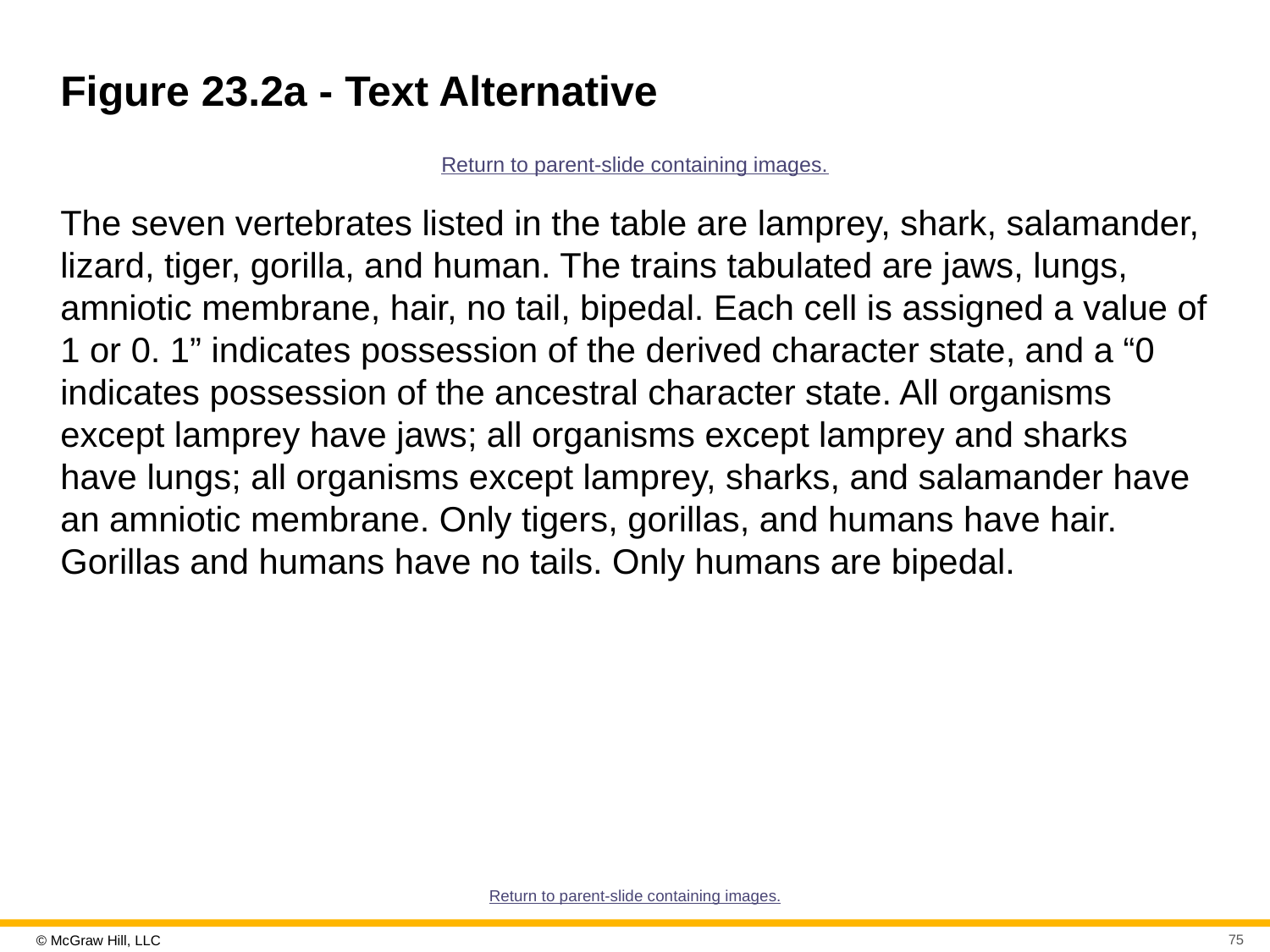

# Figure 23.2a - Text Alternative
Return to parent-slide containing images.
The seven vertebrates listed in the table are lamprey, shark, salamander, lizard, tiger, gorilla, and human. The trains tabulated are jaws, lungs, amniotic membrane, hair, no tail, bipedal. Each cell is assigned a value of 1 or 0. 1” indicates possession of the derived character state, and a “0 indicates possession of the ancestral character state. All organisms except lamprey have jaws; all organisms except lamprey and sharks have lungs; all organisms except lamprey, sharks, and salamander have an amniotic membrane. Only tigers, gorillas, and humans have hair. Gorillas and humans have no tails. Only humans are bipedal.
Return to parent-slide containing images.
75